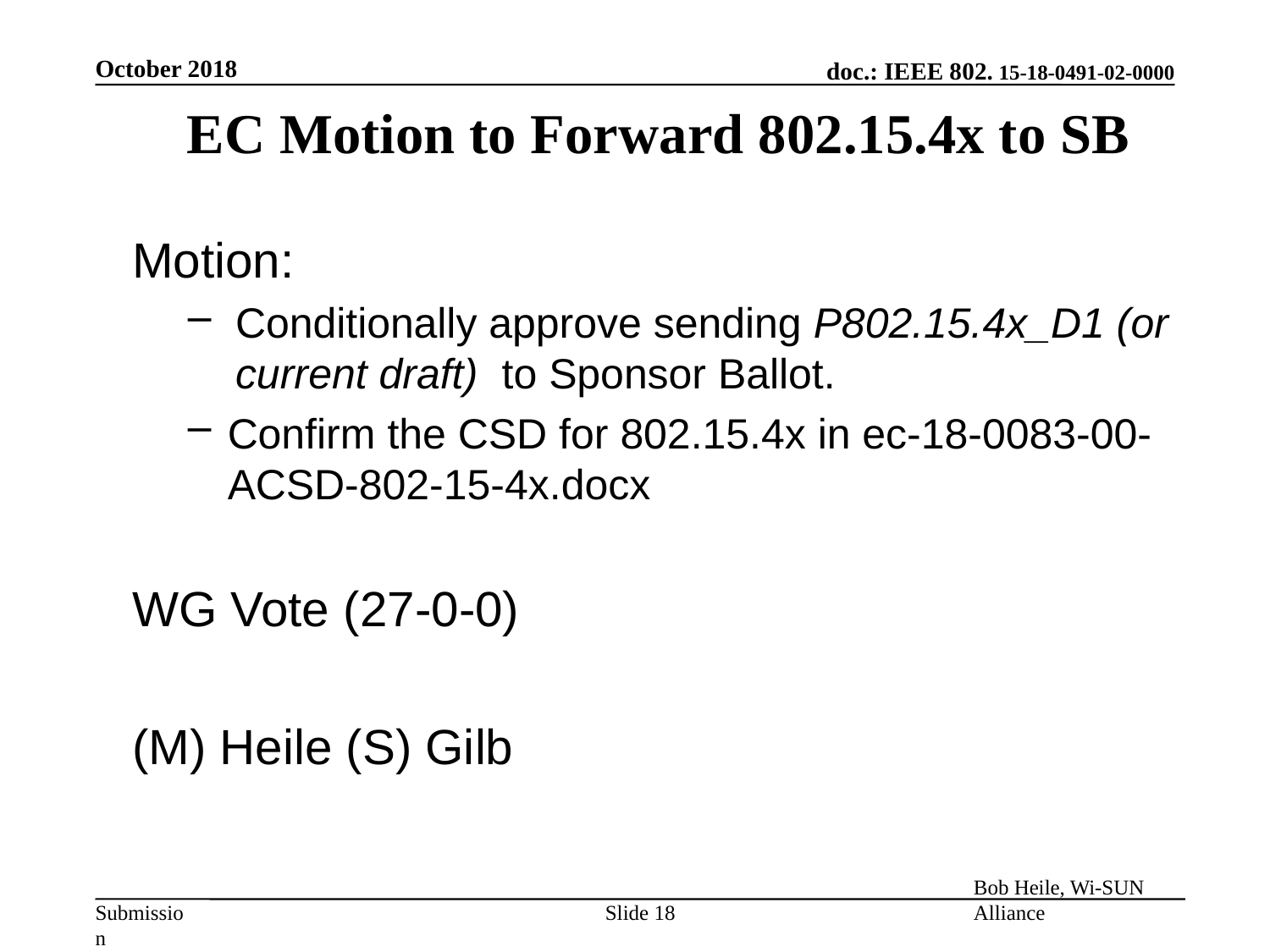

October 2018
EC Motion to Forward 802.15.4x to SB
Motion:
Conditionally approve sending P802.15.4x_D1 (or current draft)  to Sponsor Ballot.
Confirm the CSD for 802.15.4x in ec-18-0083-00-ACSD-802-15-4x.docx

WG Vote (27-0-0)

(M) Heile (S) Gilb
Slide 18
Bob Heile, Wi-SUN Alliance